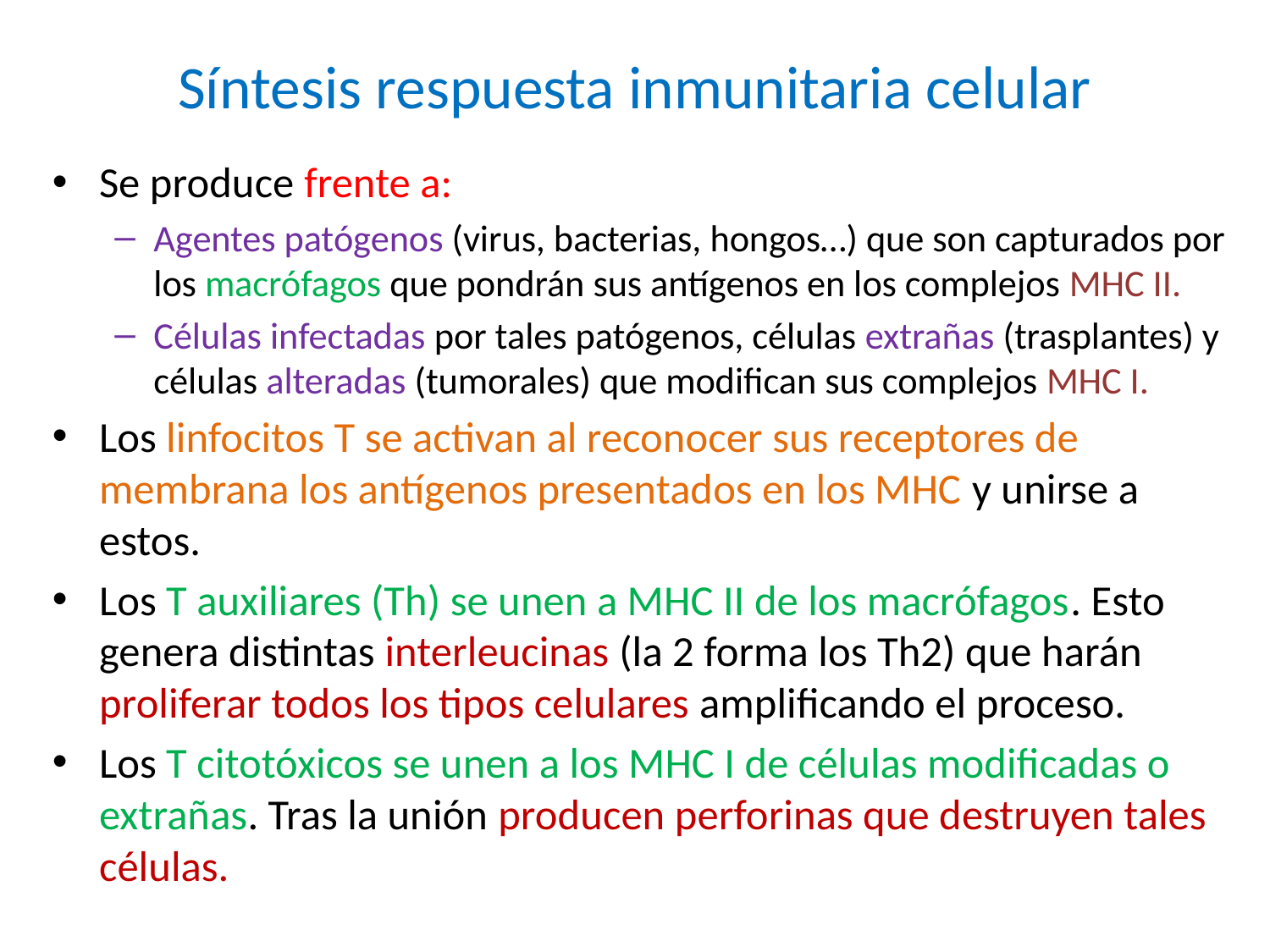

# Síntesis respuesta inmunitaria celular
Se produce frente a:
Agentes patógenos (virus, bacterias, hongos…) que son capturados por los macrófagos que pondrán sus antígenos en los complejos MHC II.
Células infectadas por tales patógenos, células extrañas (trasplantes) y células alteradas (tumorales) que modifican sus complejos MHC I.
Los linfocitos T se activan al reconocer sus receptores de membrana los antígenos presentados en los MHC y unirse a estos.
Los T auxiliares (Th) se unen a MHC II de los macrófagos. Esto genera distintas interleucinas (la 2 forma los Th2) que harán proliferar todos los tipos celulares amplificando el proceso.
Los T citotóxicos se unen a los MHC I de células modificadas o extrañas. Tras la unión producen perforinas que destruyen tales células.